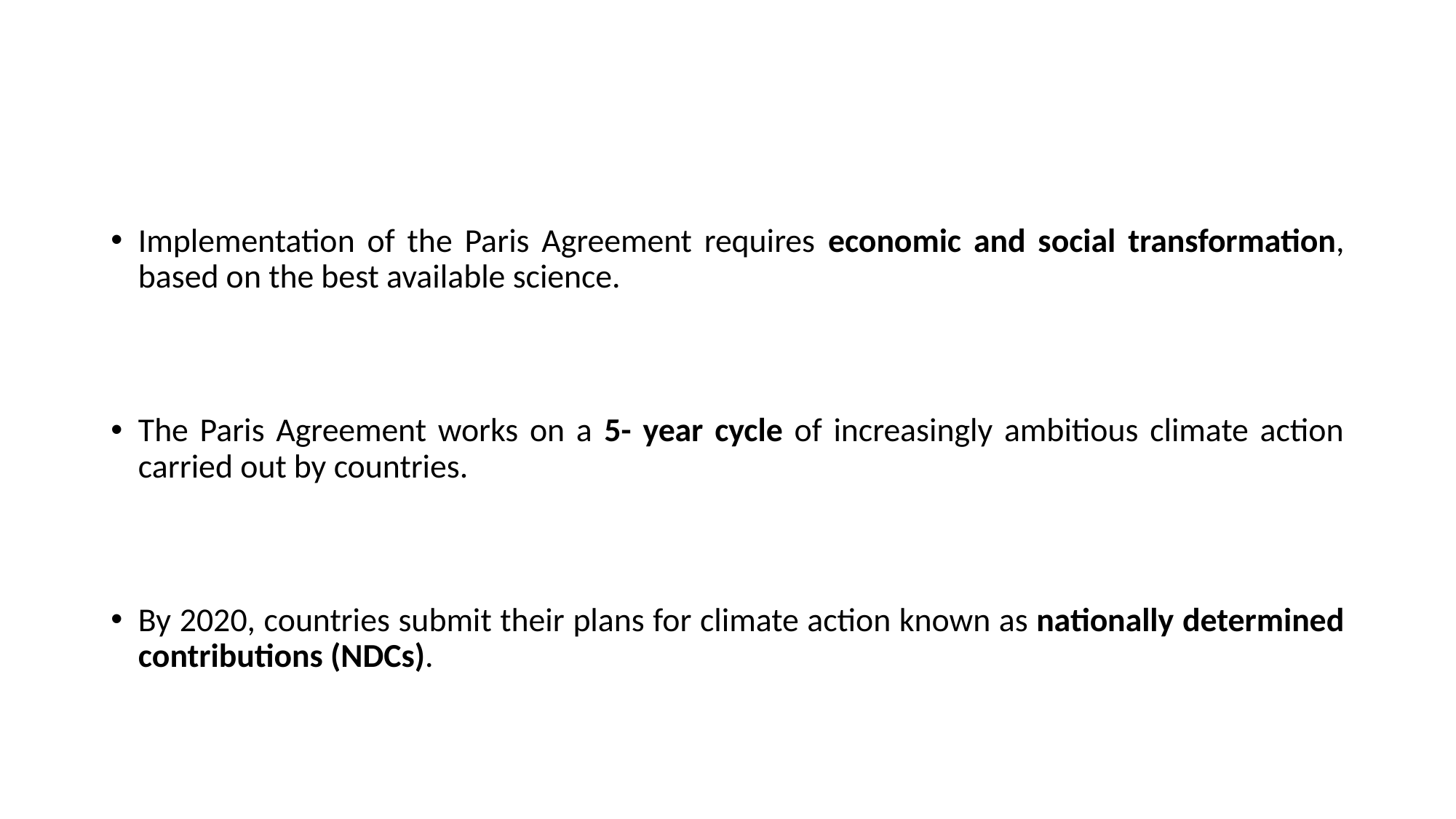

#
Implementation of the Paris Agreement requires economic and social transformation, based on the best available science.

The Paris Agreement works on a 5- year cycle of increasingly ambitious climate action carried out by countries.

By 2020, countries submit their plans for climate action known as nationally determined contributions (NDCs).